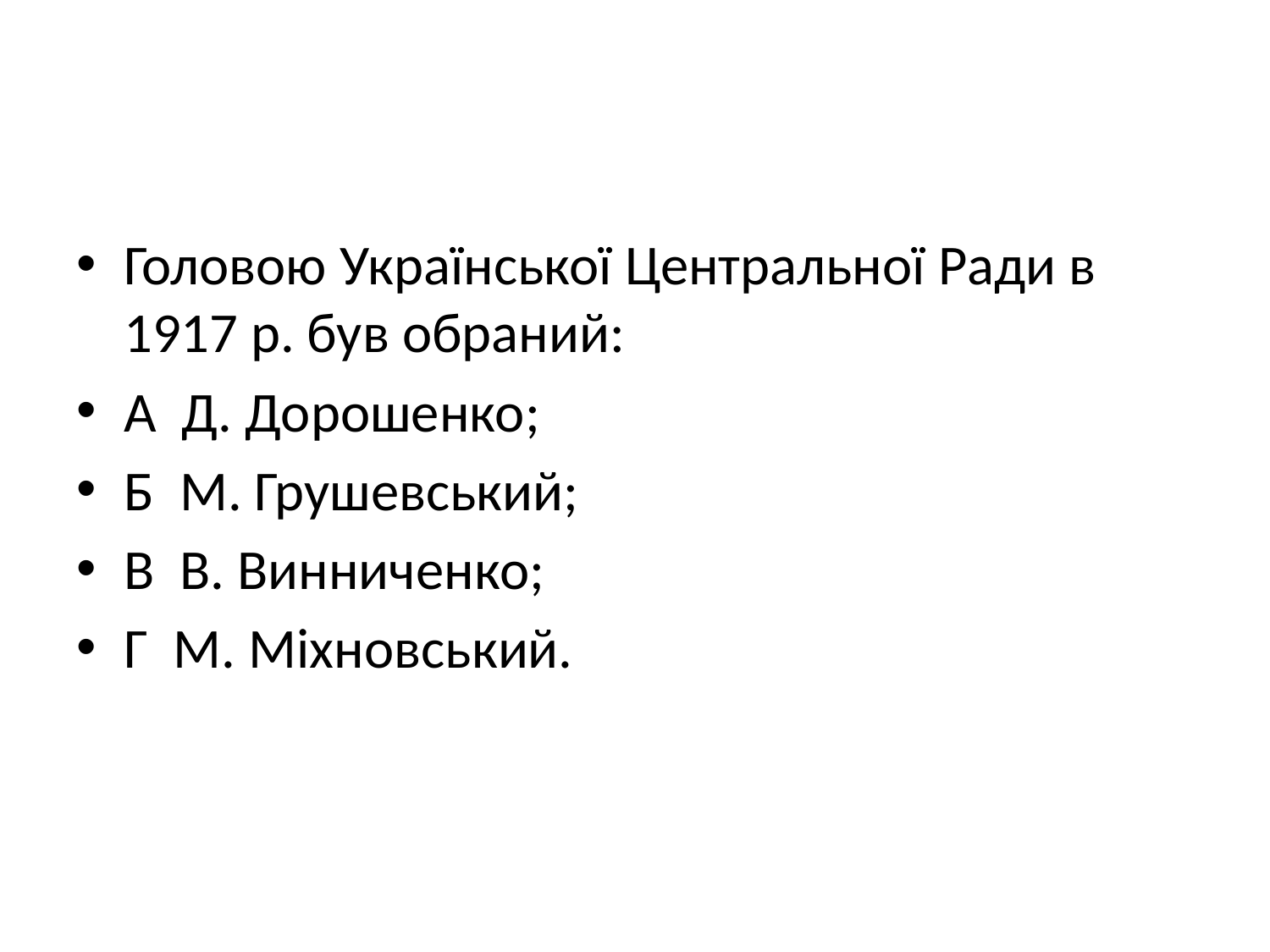

#
Головою Української Центральної Ради в 1917 р. був обраний:
А  Д. Дорошенко;
Б  М. Грушевський;
В  В. Винниченко;
Г  М. Міхновський.